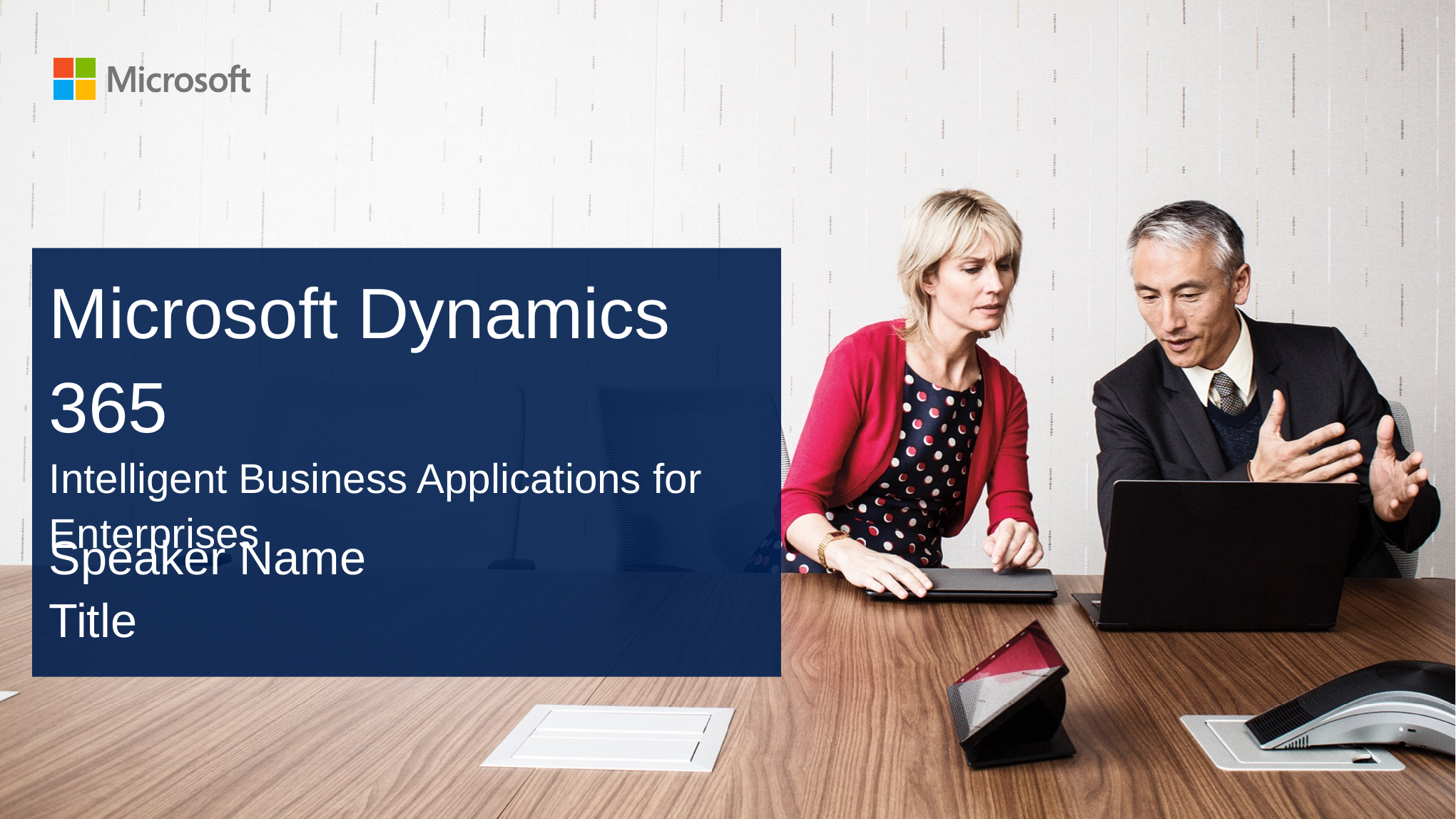

# Microsoft Dynamics 365 Intelligent Business Applications for Enterprises
Speaker Name
Title